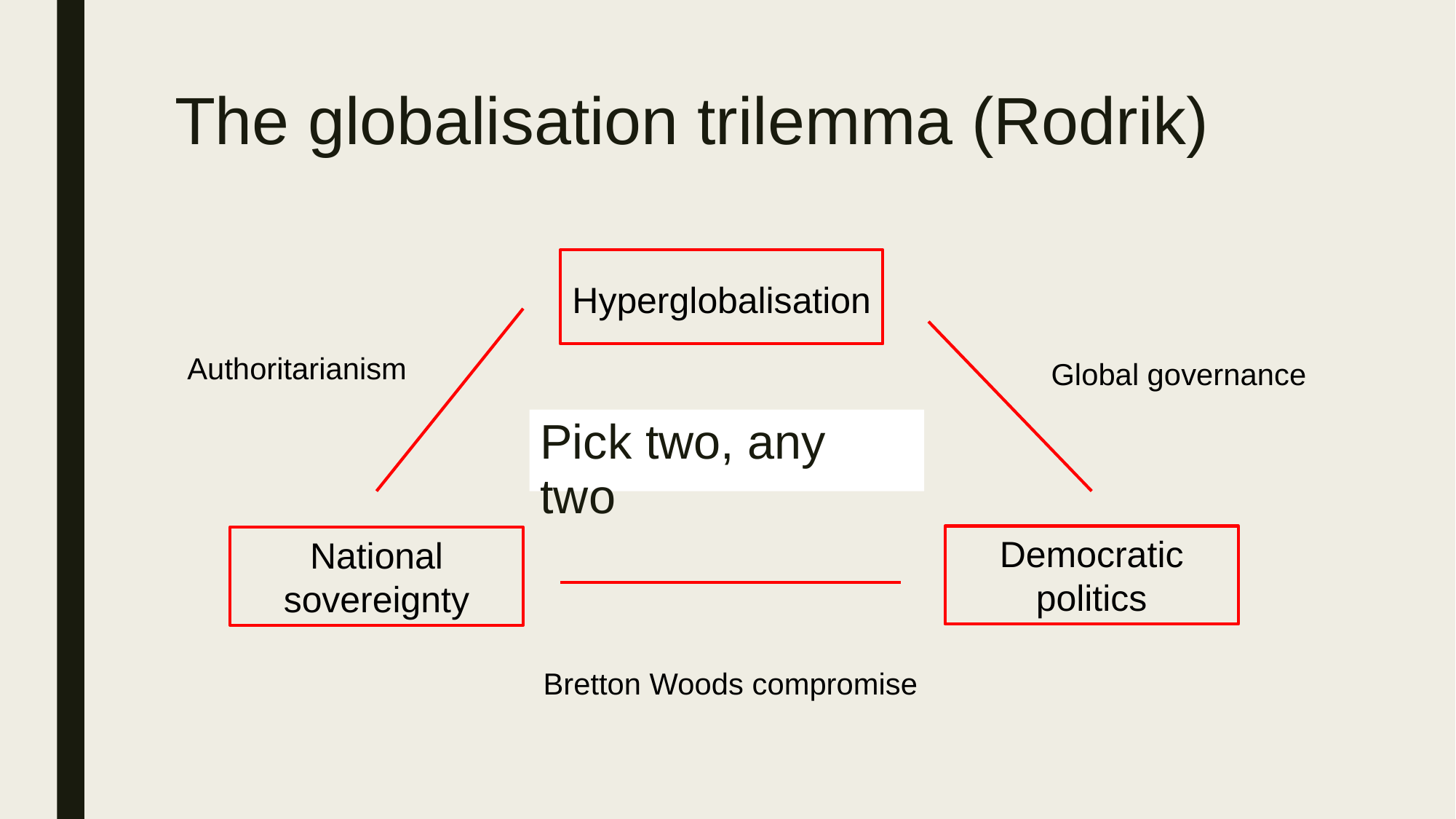

# The globalisation trilemma (Rodrik)
Hyperglobalisation
Authoritarianism
Global governance
Pick two, any two
Democratic politics
National
sovereignty
Bretton Woods compromise